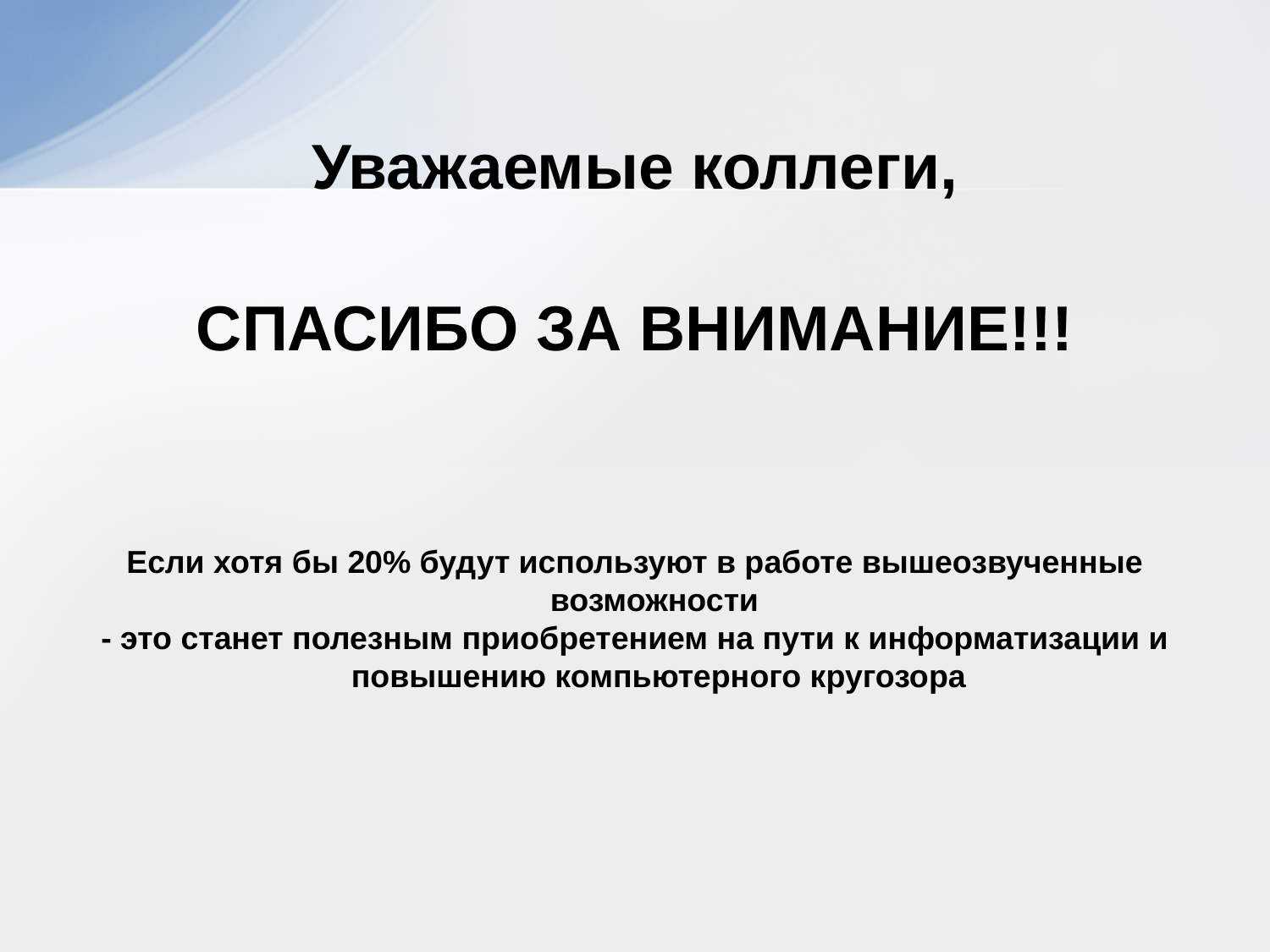

# Уважаемые коллеги,

СПАСИБО ЗА ВНИМАНИЕ!!!

Если хотя бы 20% будут используют в работе вышеозвученные возможности
- это станет полезным приобретением на пути к информатизации и повышению компьютерного кругозора